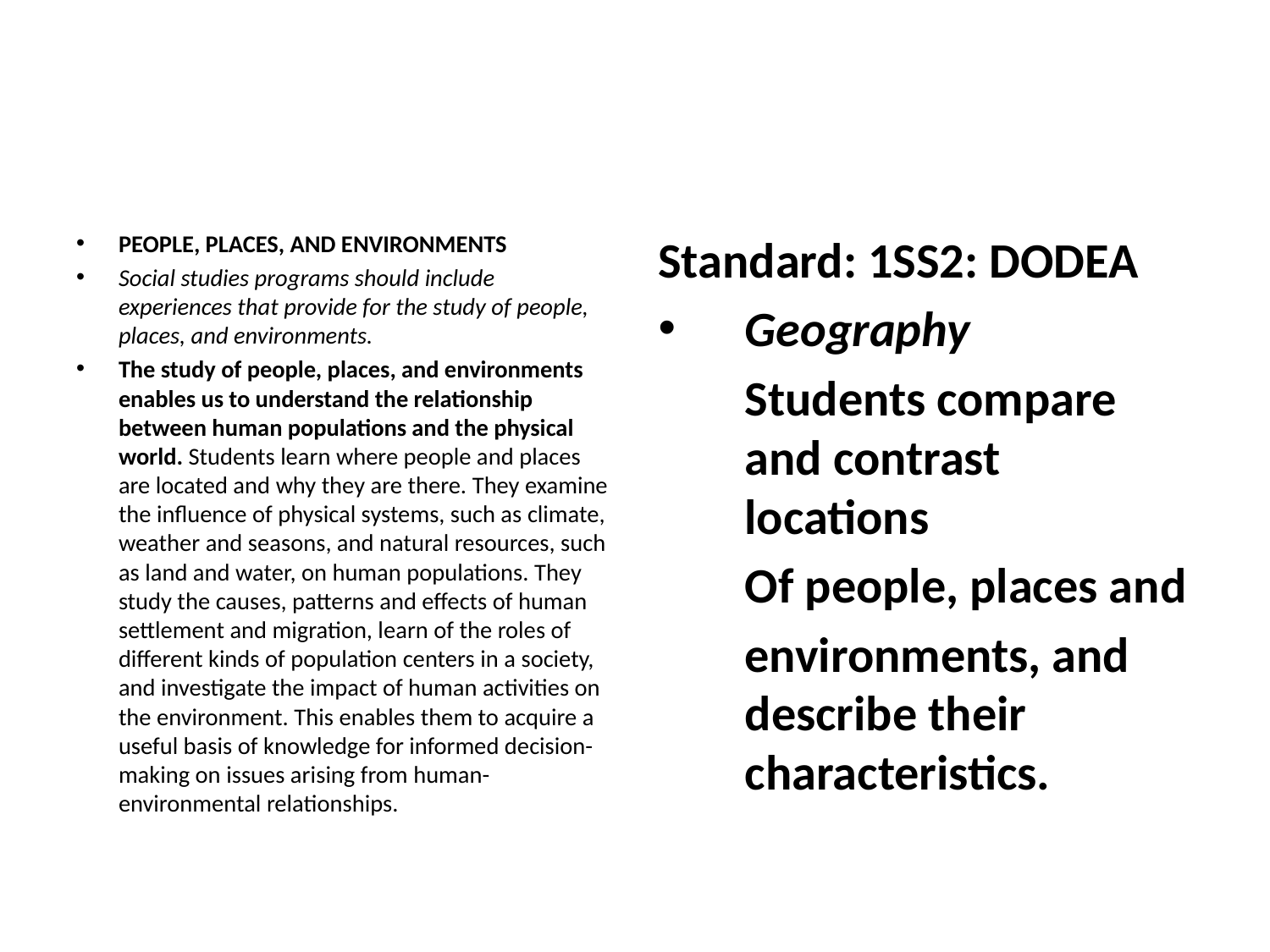

#
PEOPLE, PLACES, AND ENVIRONMENTS
Social studies programs should include experiences that provide for the study of people, places, and environments.
The study of people, places, and environments enables us to understand the relationship between human populations and the physical world. Students learn where people and places are located and why they are there. They examine the influence of physical systems, such as climate, weather and seasons, and natural resources, such as land and water, on human populations. They study the causes, patterns and effects of human settlement and migration, learn of the roles of different kinds of population centers in a society, and investigate the impact of human activities on the environment. This enables them to acquire a useful basis of knowledge for informed decision-making on issues arising from human-environmental relationships.

Standard: 1SS2: DODEA
Geography
	Students compare and contrast locations
	Of people, places and
	environments, and describe their characteristics.